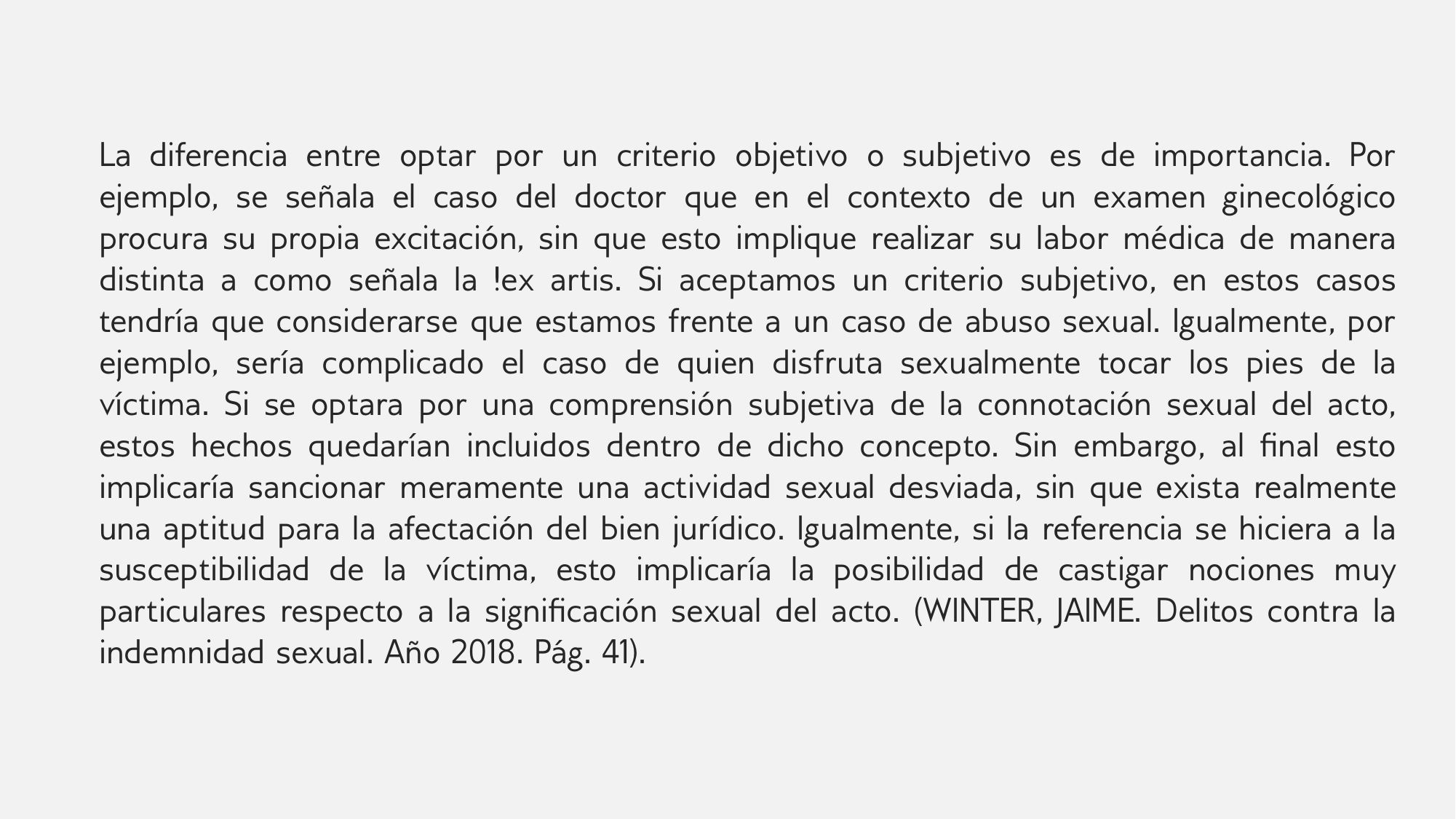

La diferencia entre optar por un criterio objetivo o subjetivo es de importancia. Por ejemplo, se señala el caso del doctor que en el contexto de un examen ginecológico procura su propia excitación, sin que esto implique realizar su labor médica de manera distinta a como señala la !ex artis. Si aceptamos un criterio subjetivo, en estos casos tendría que considerarse que estamos frente a un caso de abuso sexual. Igualmente, por ejemplo, sería complicado el caso de quien disfruta sexualmente tocar los pies de la víctima. Si se optara por una comprensión subjetiva de la connotación sexual del acto, estos hechos quedarían incluidos dentro de dicho concepto. Sin embargo, al final esto implicaría sancionar meramente una actividad sexual desviada, sin que exista realmente una aptitud para la afectación del bien jurídico. Igualmente, si la referencia se hiciera a la susceptibilidad de la víctima, esto implicaría la posibilidad de castigar nociones muy particulares respecto a la significación sexual del acto. (WINTER, JAIME. Delitos contra la indemnidad sexual. Año 2018. Pág. 41).